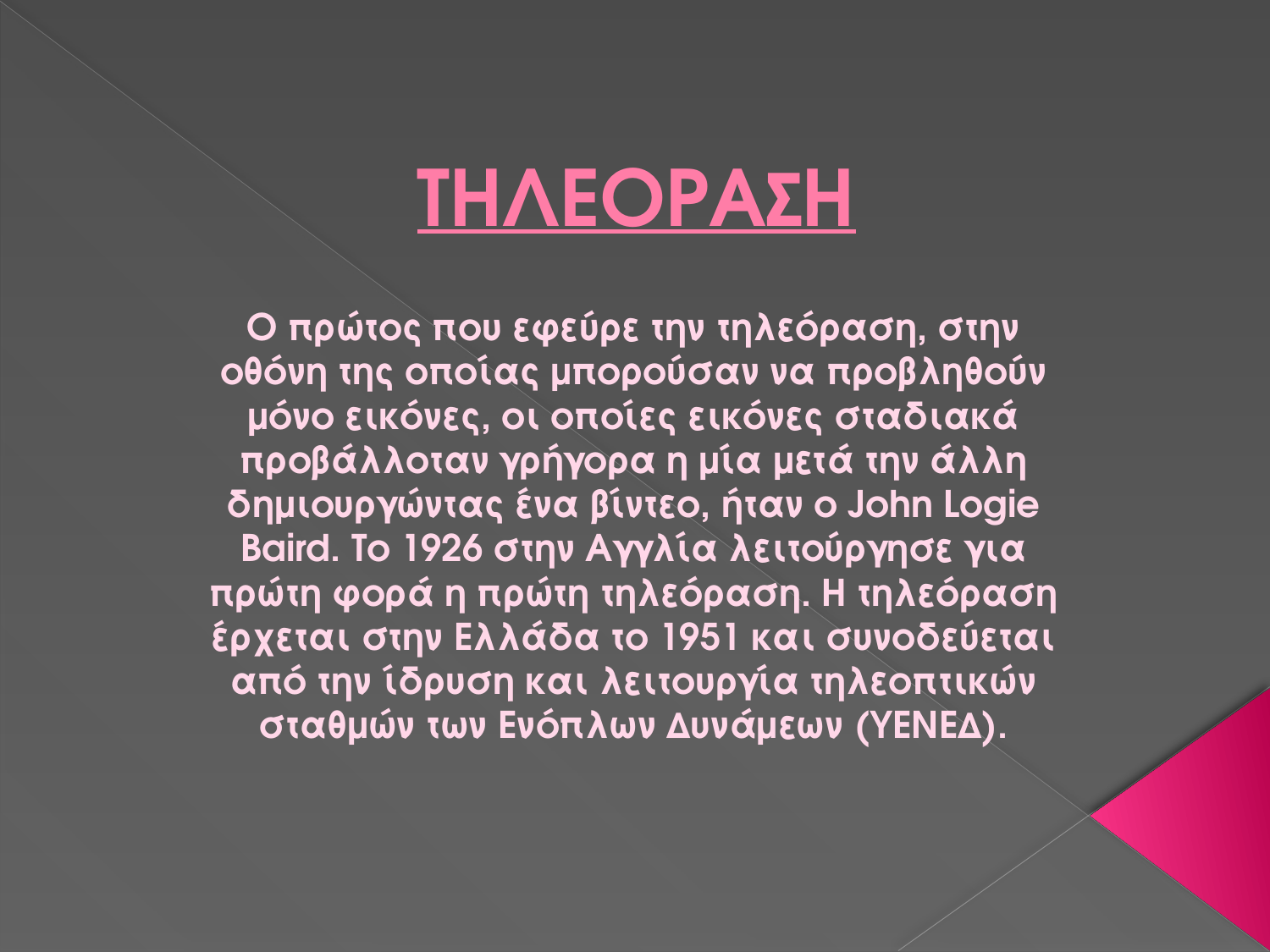

# ΤΗΛΕΟΡΑΣΗ
Ο πρώτος που εφεύρε την τηλεόραση, στην οθόνη της οποίας μπορούσαν να προβληθούν μόνο εικόνες, οι οποίες εικόνες σταδιακά προβάλλοταν γρήγορα η μία μετά την άλλη δημιουργώντας ένα βίντεο, ήταν ο John Logie Baird. Το 1926 στην Αγγλία λειτούργησε για πρώτη φορά η πρώτη τηλεόραση. Η τηλεόραση έρχεται στην Ελλάδα το 1951 και συνοδεύεται από την ίδρυση και λειτουργία τηλεοπτικών σταθμών των Ενόπλων Δυνάμεων (ΥΕΝΕΔ).